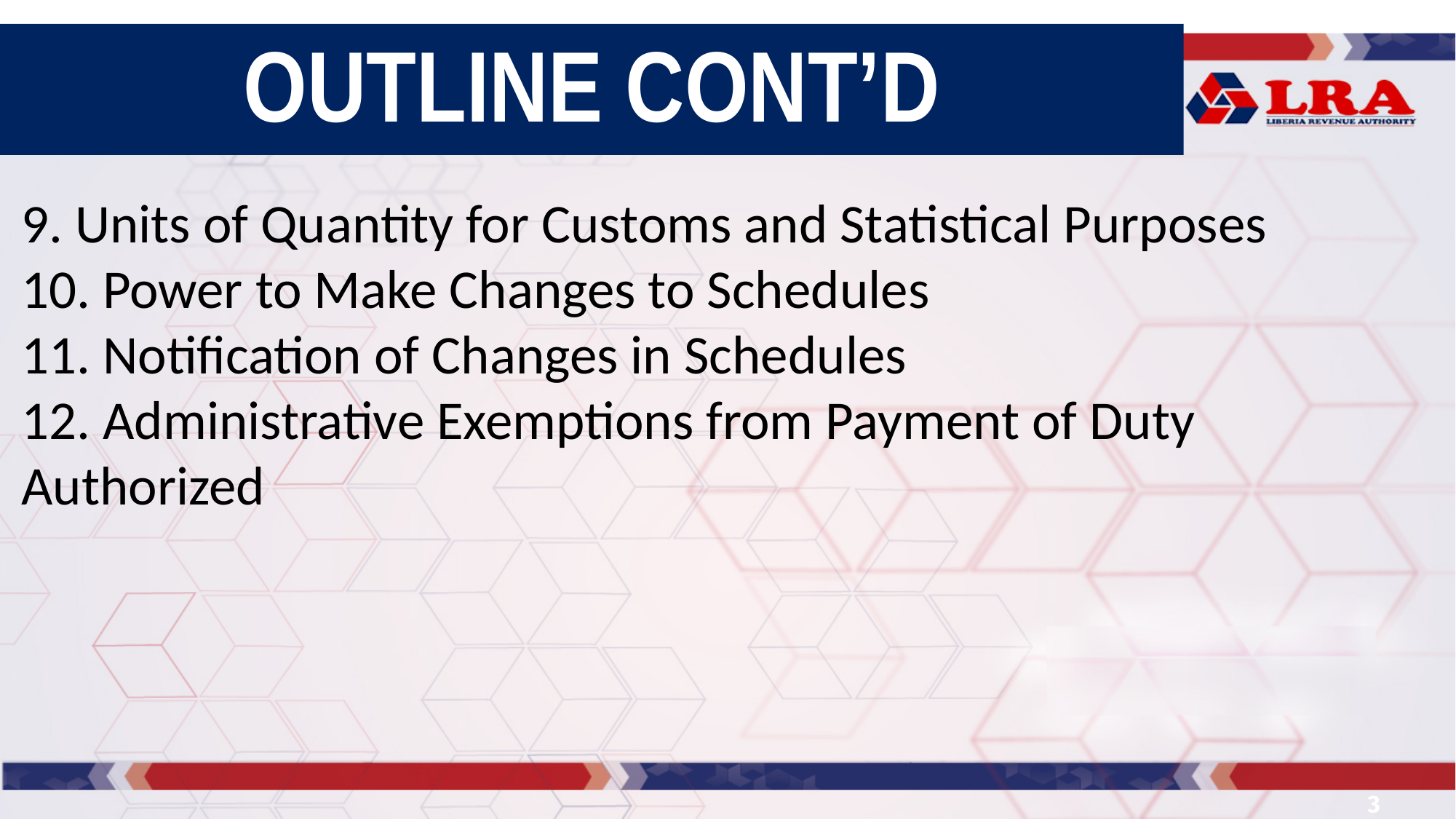

OUTLINE CONT’D
9. Units of Quantity for Customs and Statistical Purposes
10. Power to Make Changes to Schedules
11. Notification of Changes in Schedules
12. Administrative Exemptions from Payment of Duty Authorized

3